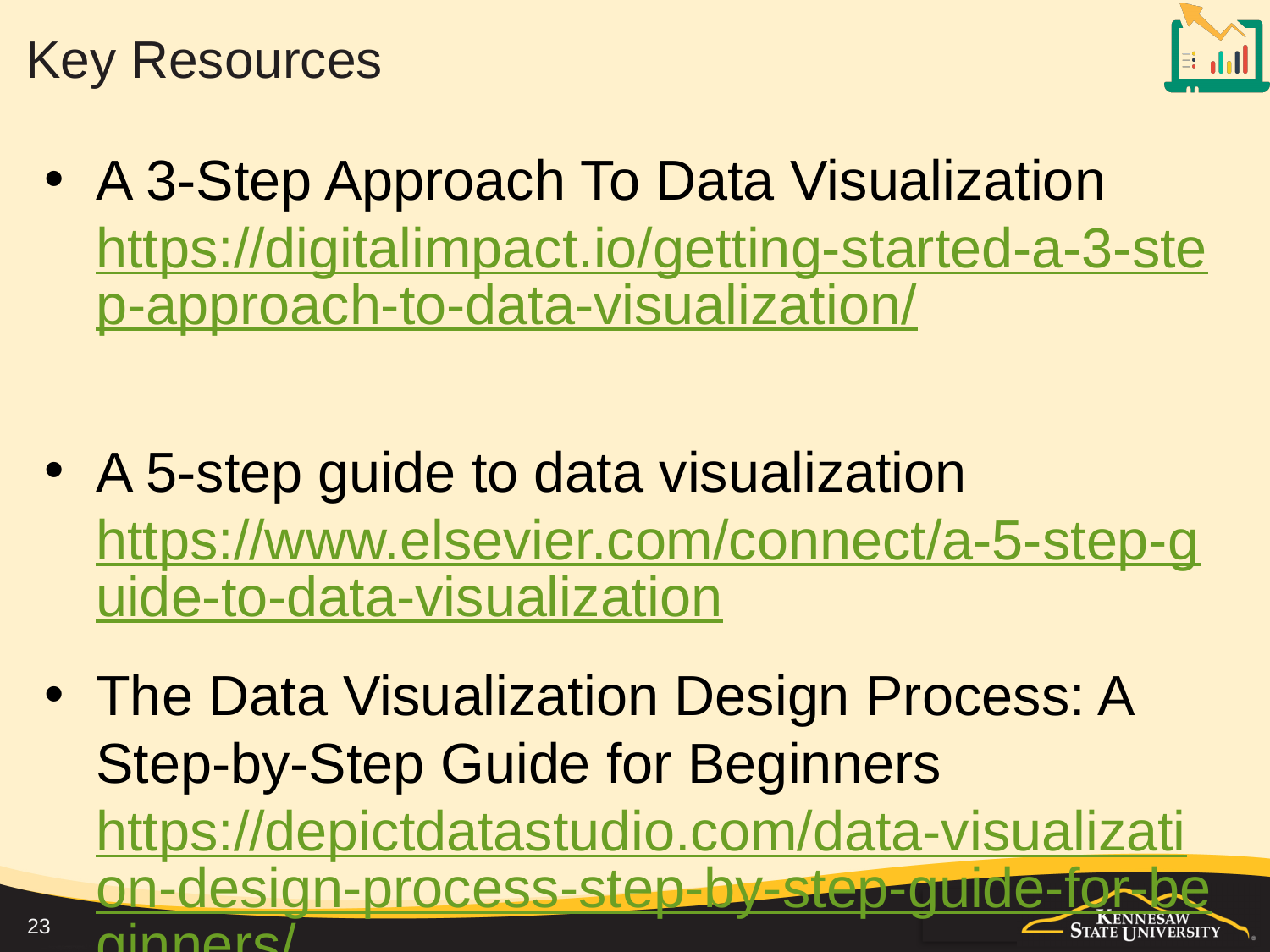

# Key Resources
A 3-Step Approach To Data Visualization https://digitalimpact.io/getting-started-a-3-step-approach-to-data-visualization/
A 5-step guide to data visualization https://www.elsevier.com/connect/a-5-step-guide-to-data-visualization
The Data Visualization Design Process: A Step-by-Step Guide for Beginners https://depictdatastudio.com/data-visualization-design-process-step-by-step-guide-for-beginners/
23